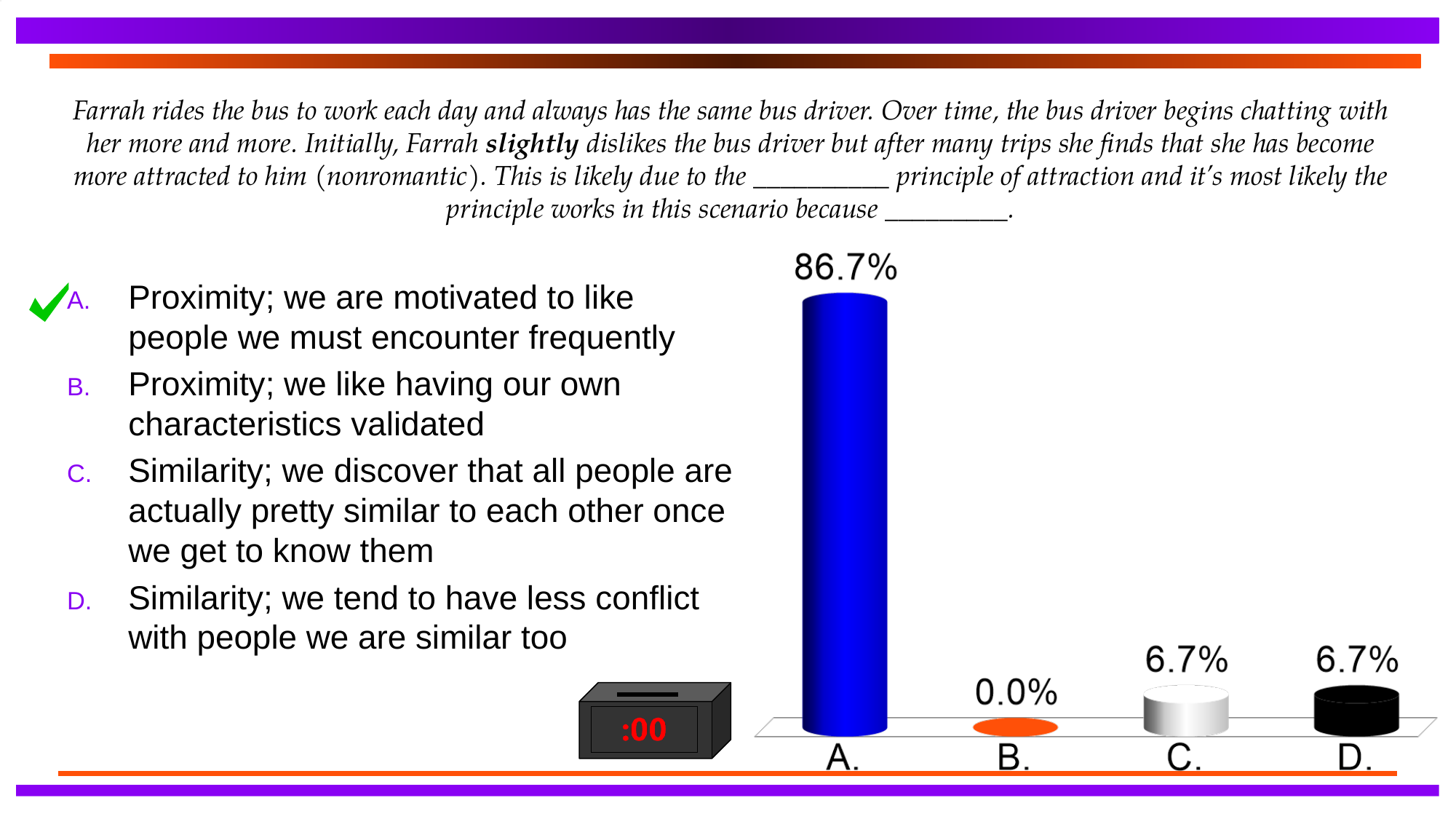

# Farrah rides the bus to work each day and always has the same bus driver. Over time, the bus driver begins chatting with her more and more. Initially, Farrah slightly dislikes the bus driver but after many trips she finds that she has become more attracted to him (nonromantic). This is likely due to the __________ principle of attraction and it’s most likely the principle works in this scenario because _________.

Proximity; we are motivated to like people we must encounter frequently
Proximity; we like having our own characteristics validated
Similarity; we discover that all people are actually pretty similar to each other once we get to know them
Similarity; we tend to have less conflict with people we are similar too